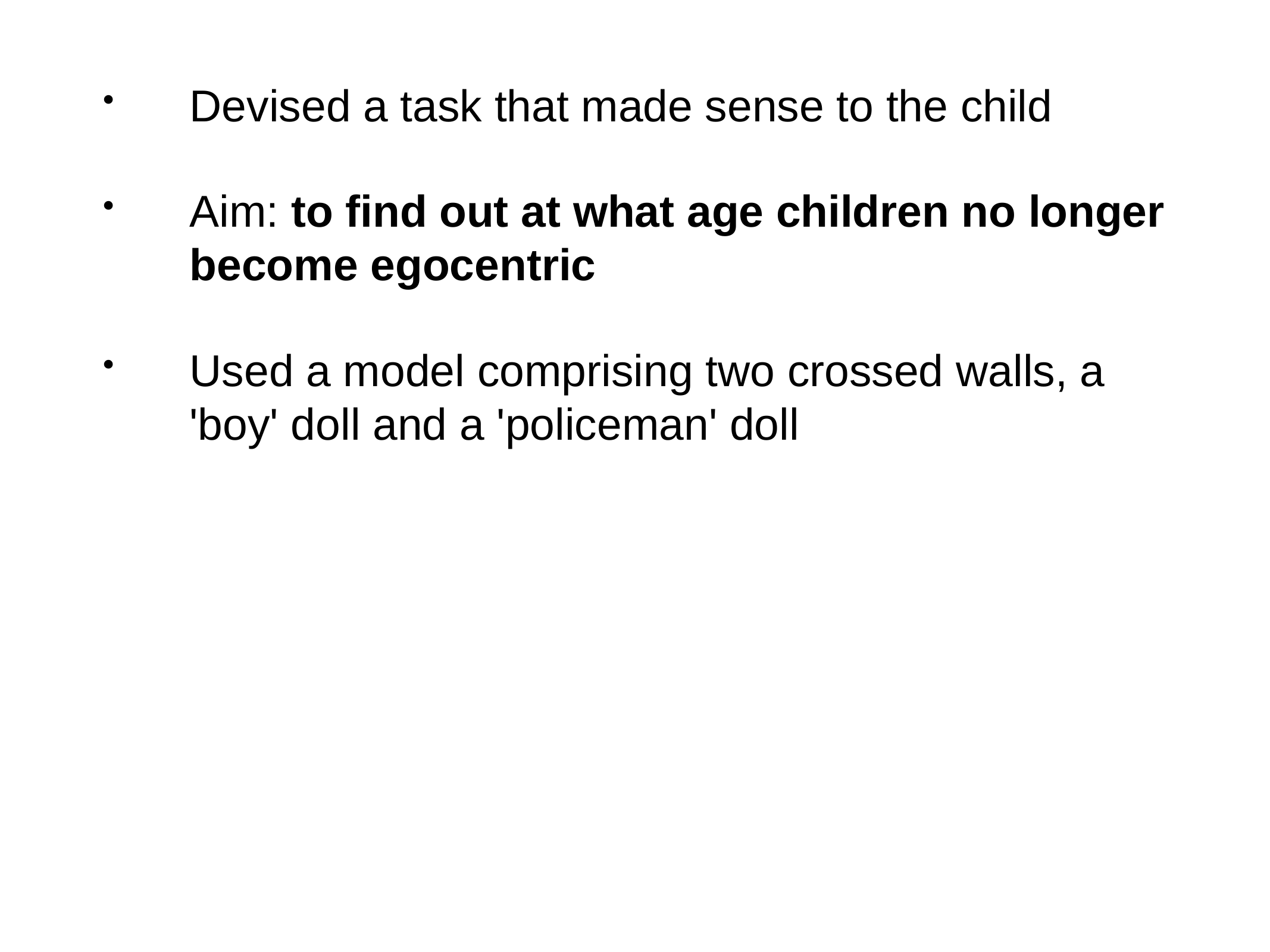

Devised a task that made sense to the child
Aim: to find out at what age children no longer become egocentric
Used a model comprising two crossed walls, a 'boy' doll and a 'policeman' doll